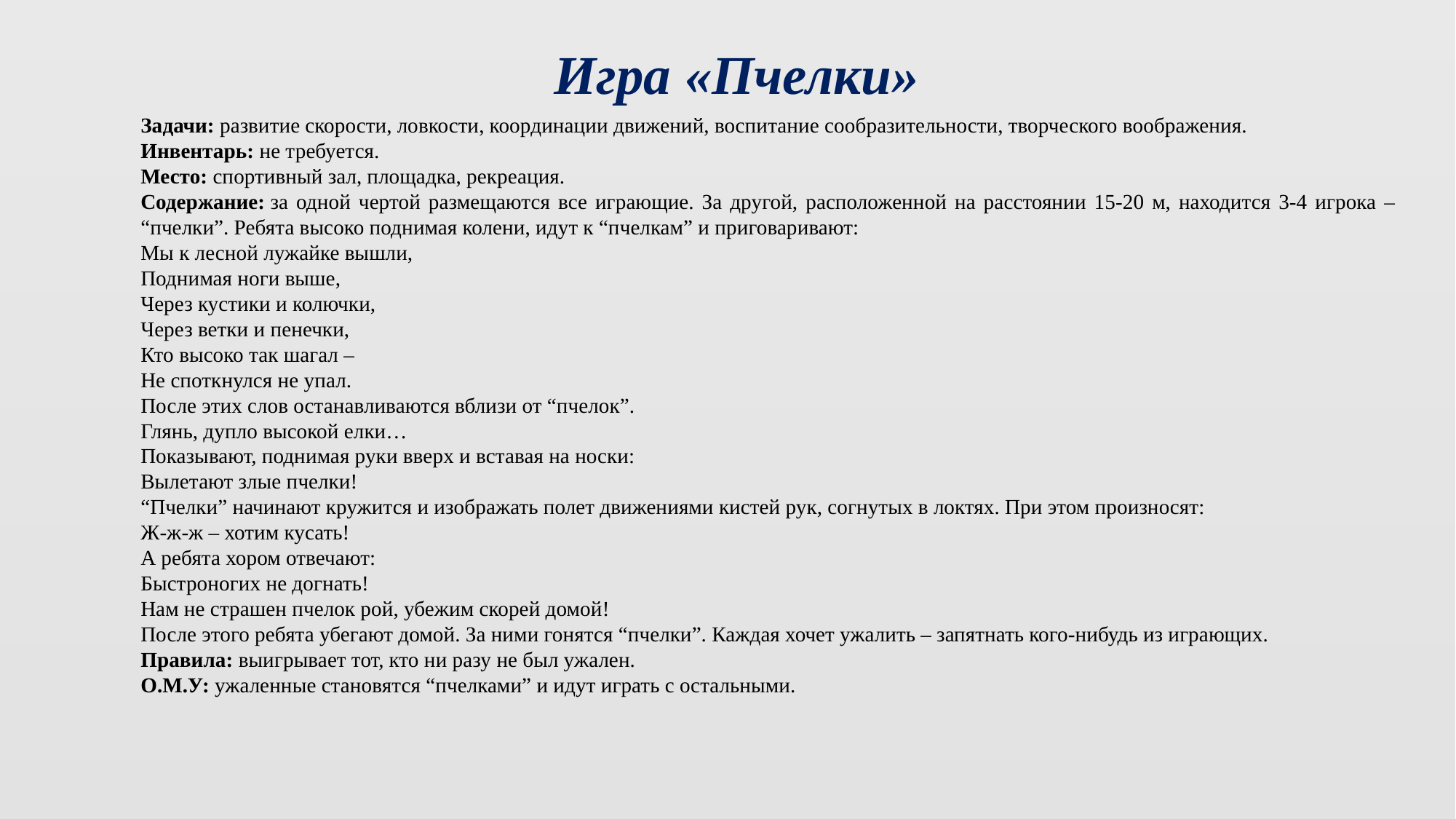

Игра «Пчелки»
Задачи: развитие скорости, ловкости, координации движений, воспитание сообразительности, творческого воображения.
Инвентарь: не требуется.
Место: спортивный зал, площадка, рекреация.
Содержание: за одной чертой размещаются все играющие. За другой, расположенной на расстоянии 15-20 м, находится 3-4 игрока – “пчелки”. Ребята высоко поднимая колени, идут к “пчелкам” и приговаривают:
Мы к лесной лужайке вышли,
Поднимая ноги выше,
Через кустики и колючки,
Через ветки и пенечки,
Кто высоко так шагал –
Не споткнулся не упал.
После этих слов останавливаются вблизи от “пчелок”.
Глянь, дупло высокой елки…
Показывают, поднимая руки вверх и вставая на носки:
Вылетают злые пчелки!
“Пчелки” начинают кружится и изображать полет движениями кистей рук, согнутых в локтях. При этом произносят:
Ж-ж-ж – хотим кусать!
А ребята хором отвечают:
Быстроногих не догнать!
Нам не страшен пчелок рой, убежим скорей домой!
После этого ребята убегают домой. За ними гонятся “пчелки”. Каждая хочет ужалить – запятнать кого-нибудь из играющих.
Правила: выигрывает тот, кто ни разу не был ужален.
О.М.У: ужаленные становятся “пчелками” и идут играть с остальными.